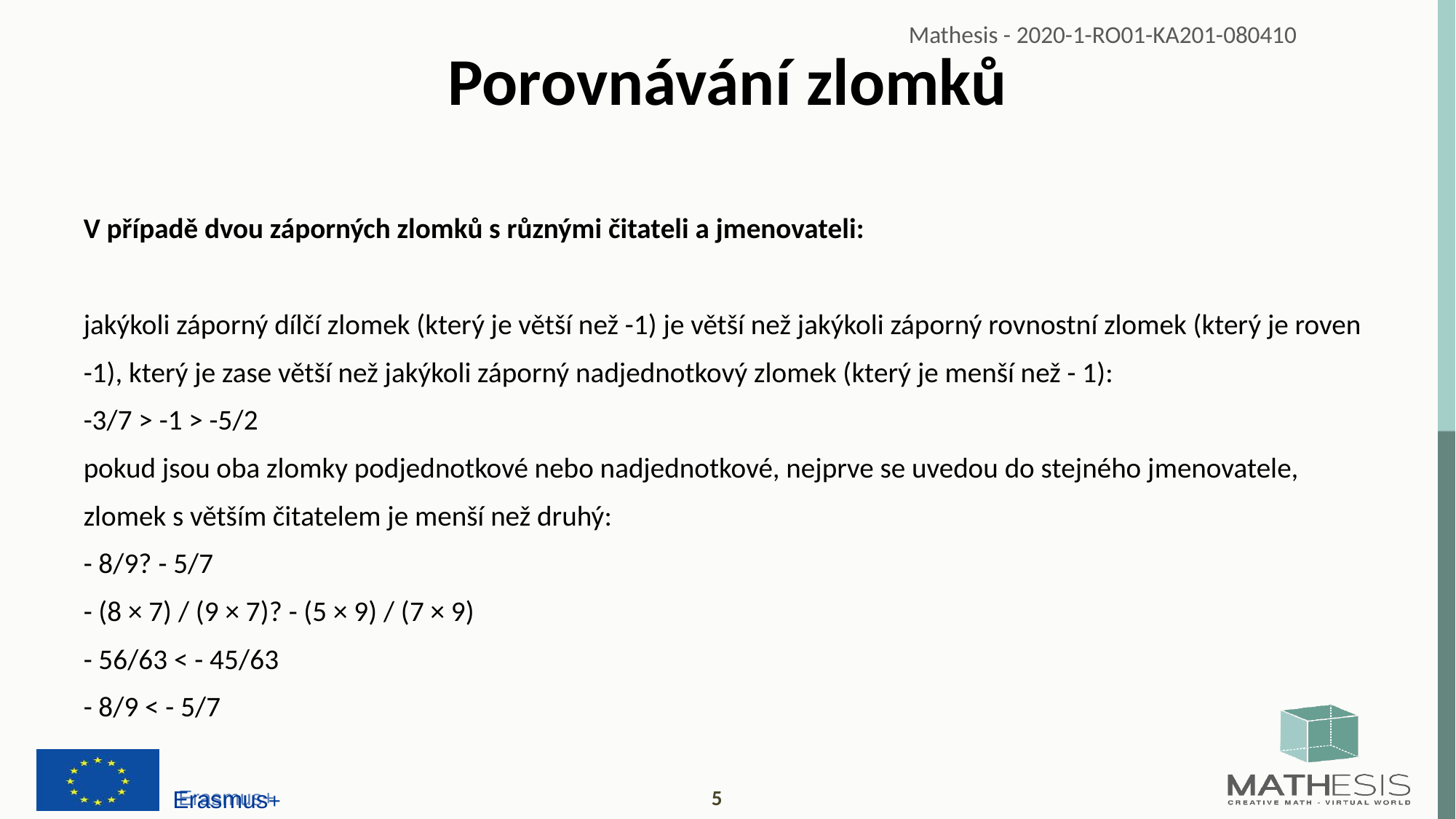

# Porovnávání zlomků
V případě dvou záporných zlomků s různými čitateli a jmenovateli:

jakýkoli záporný dílčí zlomek (který je větší než -1) je větší než jakýkoli záporný rovnostní zlomek (který je roven -1), který je zase větší než jakýkoli záporný nadjednotkový zlomek (který je menší než - 1):
-3/7 > -1 > -5/2
pokud jsou oba zlomky podjednotkové nebo nadjednotkové, nejprve se uvedou do stejného jmenovatele, zlomek s větším čitatelem je menší než druhý:
- 8/9? - 5/7
- (8 × 7) / (9 × 7)? - (5 × 9) / (7 × 9)
- 56/63 < - 45/63
- 8/9 < - 5/7